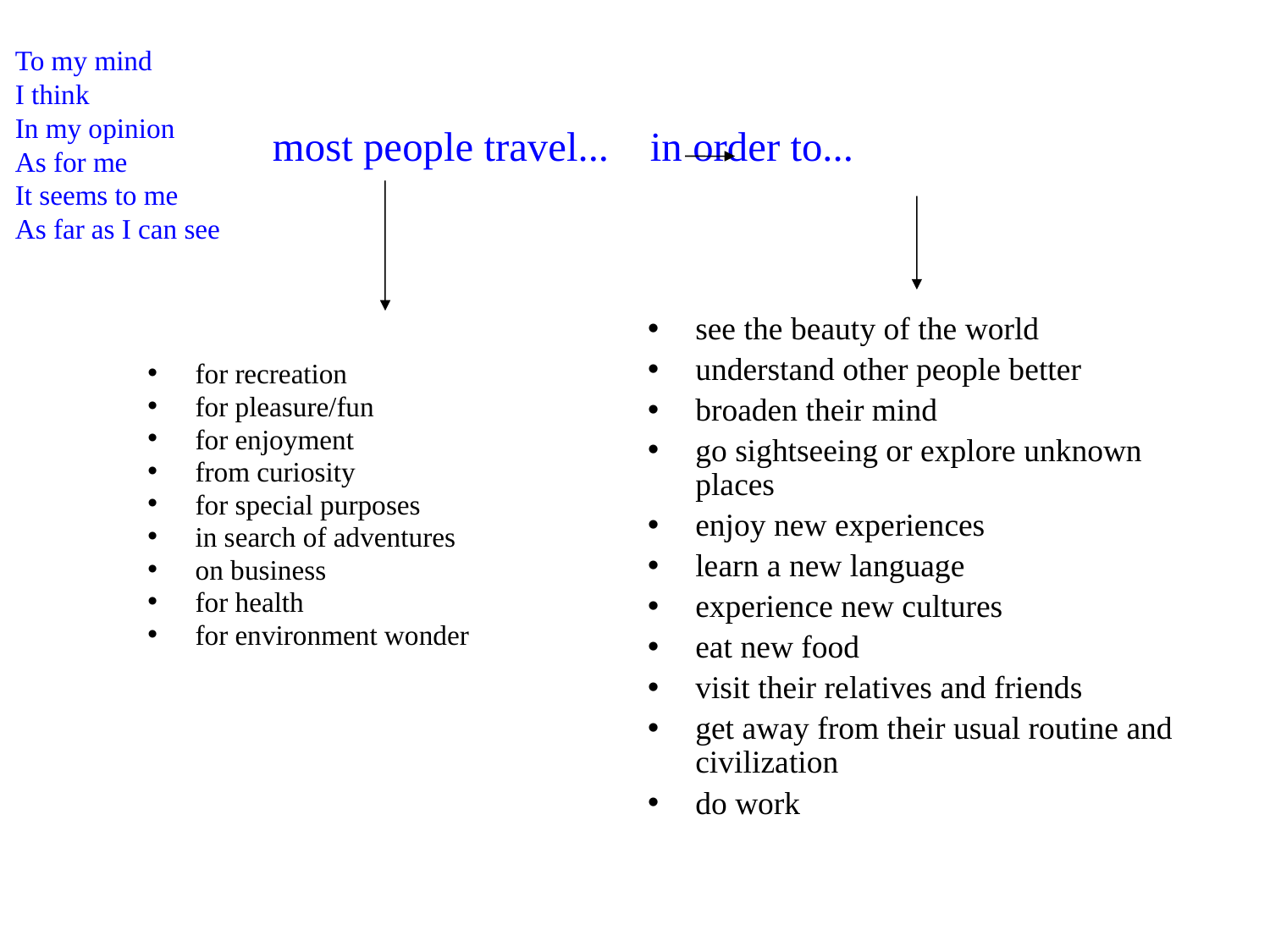

To my mind
I think
In my opinion
As for me
It seems to me
As far as I can see

# most people travel...    in order to...

see the beauty of the world
understand other people better
broaden their mind
go sightseeing or explore unknown places
enjoy new experiences
learn a new language
experience new cultures
eat new food
visit their relatives and friends
get away from their usual routine and civilization
do work
for recreation
for pleasure/fun
for enjoyment
from curiosity
for special purposes
in search of adventures
on business
for health
for environment wonder